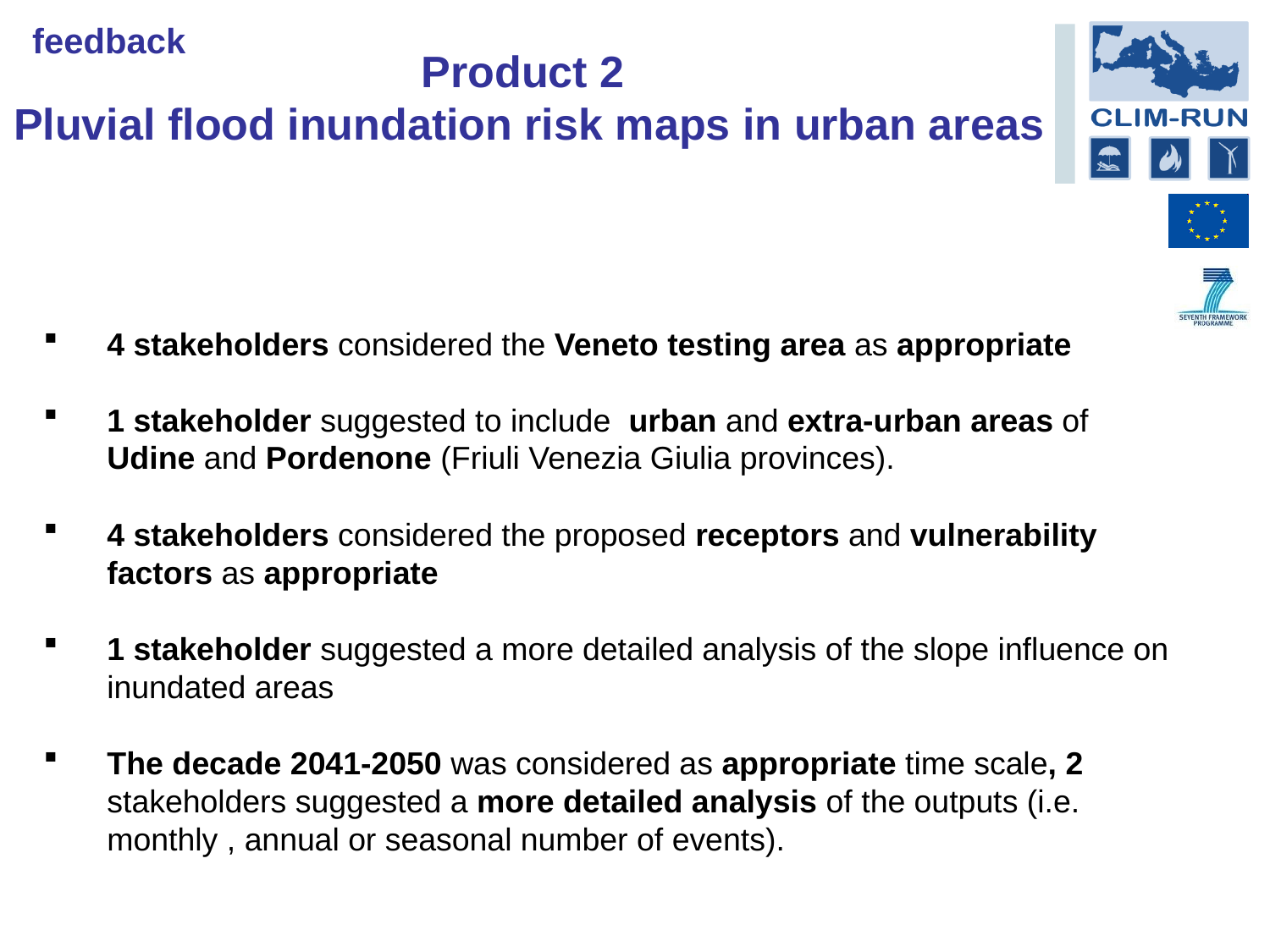

feedback
Product 2
Pluvial flood inundation risk maps in urban areas

4 stakeholders considered the Veneto testing area as appropriate

1 stakeholder suggested to include  urban and extra-urban areas of Udine and Pordenone (Friuli Venezia Giulia provinces).

4 stakeholders considered the proposed receptors and vulnerability factors as appropriate

1 stakeholder suggested a more detailed analysis of the slope influence on inundated areas

The decade 2041-2050 was considered as appropriate time scale, 2 stakeholders suggested a more detailed analysis of the outputs (i.e. monthly , annual or seasonal number of events).